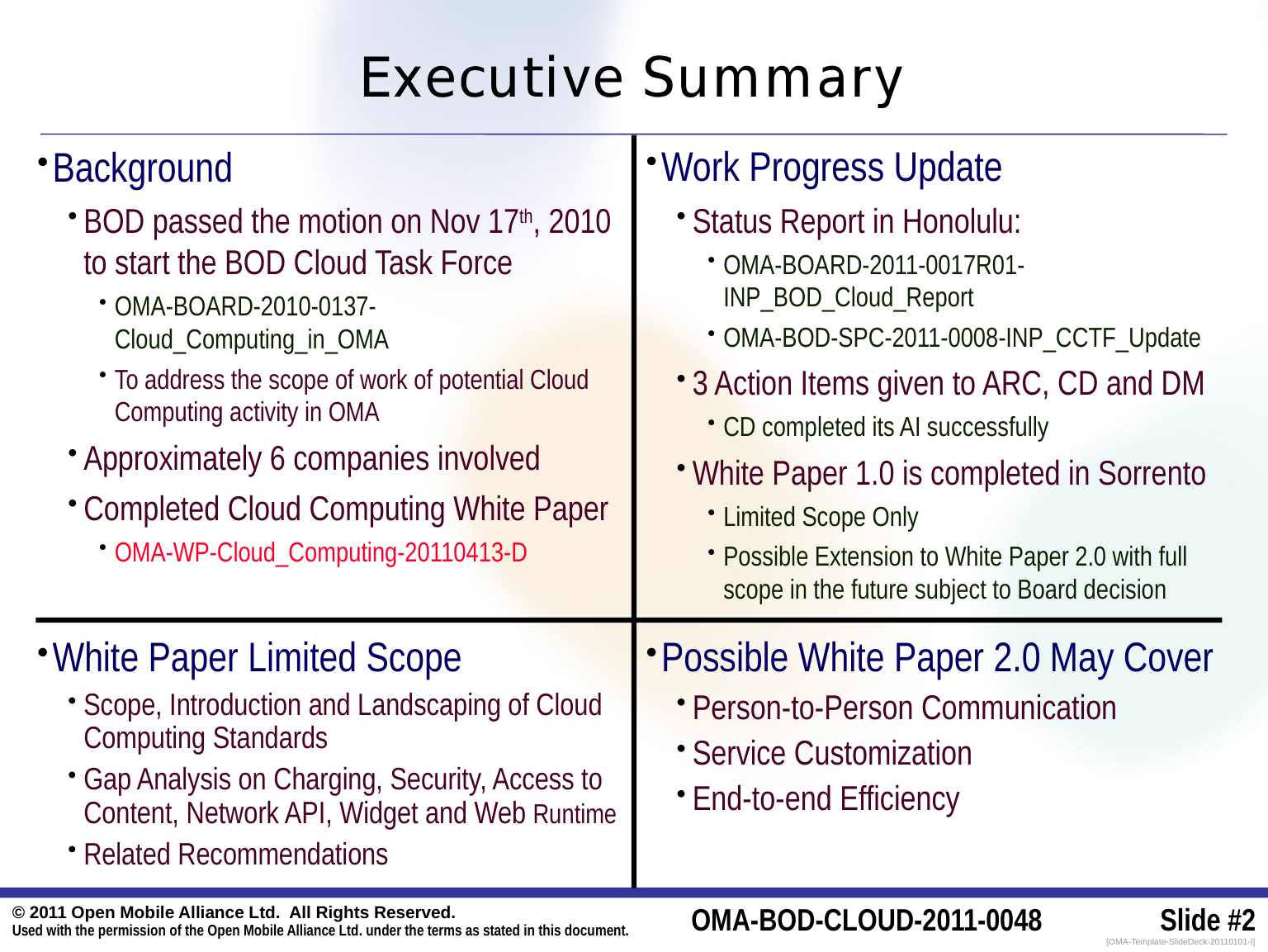

# Executive Summary
Work Progress Update
Status Report in Honolulu:
OMA-BOARD-2011-0017R01-INP_BOD_Cloud_Report
OMA-BOD-SPC-2011-0008-INP_CCTF_Update
3 Action Items given to ARC, CD and DM
CD completed its AI successfully
White Paper 1.0 is completed in Sorrento
Limited Scope Only
Possible Extension to White Paper 2.0 with full scope in the future subject to Board decision
Background
BOD passed the motion on Nov 17th, 2010 to start the BOD Cloud Task Force
OMA-BOARD-2010-0137-Cloud_Computing_in_OMA
To address the scope of work of potential Cloud Computing activity in OMA
Approximately 6 companies involved
Completed Cloud Computing White Paper
OMA-WP-Cloud_Computing-20110413-D

White Paper Limited Scope
Scope, Introduction and Landscaping of Cloud Computing Standards
Gap Analysis on Charging, Security, Access to Content, Network API, Widget and Web Runtime
Related Recommendations
Possible White Paper 2.0 May Cover
Person-to-Person Communication
Service Customization
End-to-end Efficiency